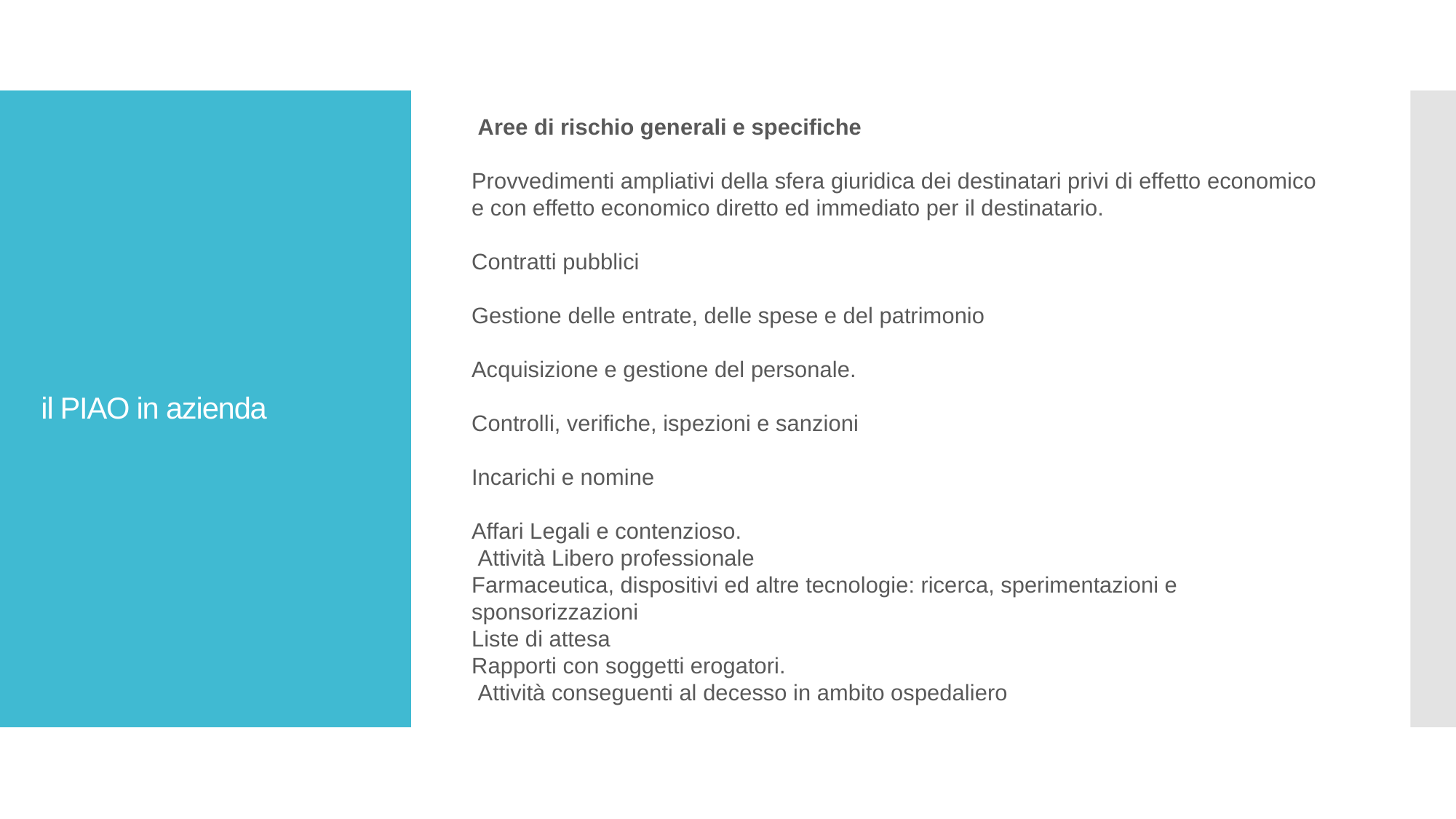

Aree di rischio generali e specifiche

Provvedimenti ampliativi della sfera giuridica dei destinatari privi di effetto economico e con effetto economico diretto ed immediato per il destinatario.

Contratti pubblici

Gestione delle entrate, delle spese e del patrimonio

Acquisizione e gestione del personale.

Controlli, verifiche, ispezioni e sanzioni

Incarichi e nomine

Affari Legali e contenzioso.
 Attività Libero professionale
Farmaceutica, dispositivi ed altre tecnologie: ricerca, sperimentazioni e sponsorizzazioni
Liste di attesa
Rapporti con soggetti erogatori.
 Attività conseguenti al decesso in ambito ospedaliero
# il PIAO in azienda